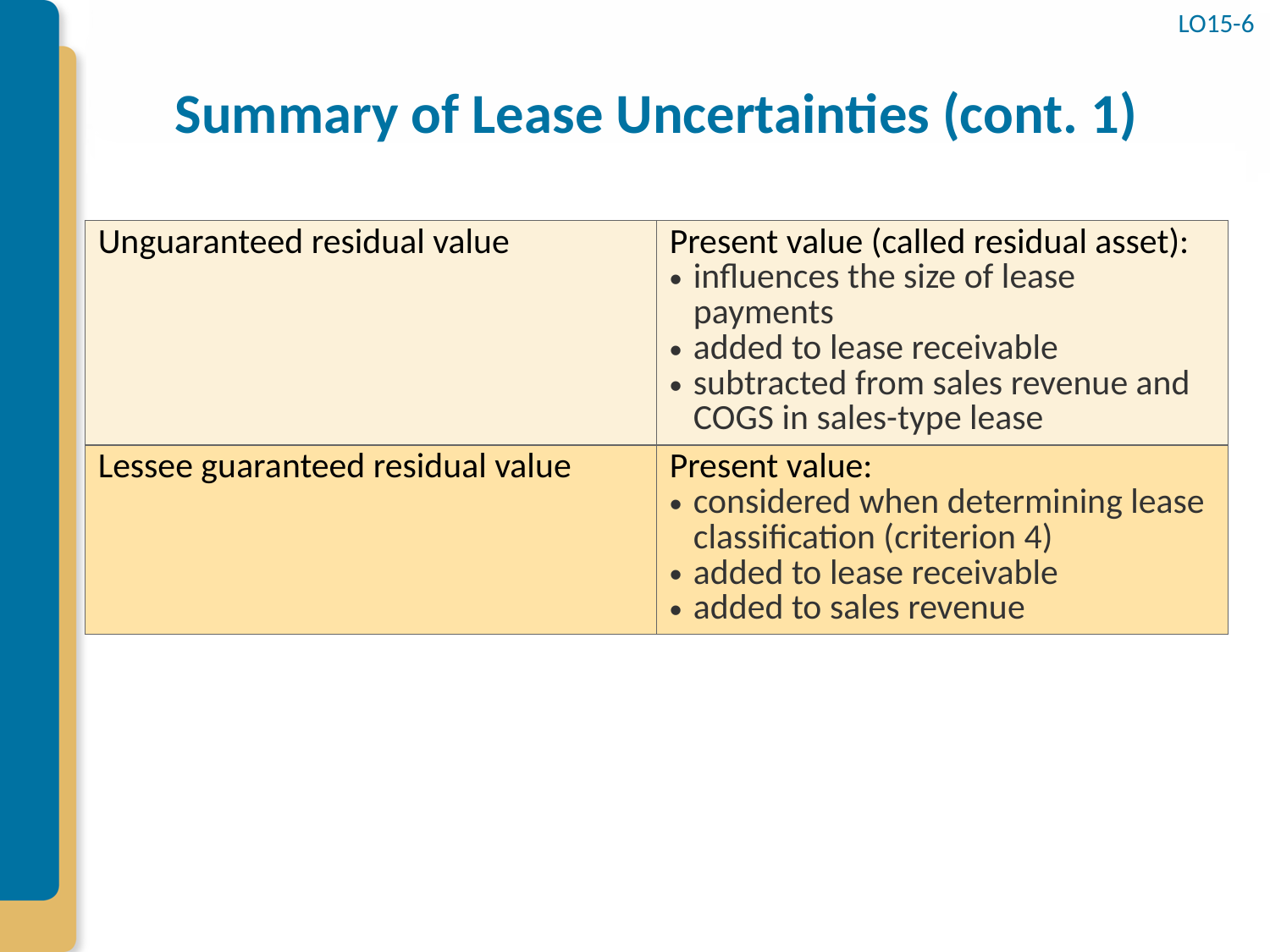

LO15-6
# Summary of Lease Uncertainties (cont. 1)
| Unguaranteed residual value | Present value (called residual asset): influences the size of lease payments added to lease receivable subtracted from sales revenue and COGS in sales-type lease |
| --- | --- |
| Lessee guaranteed residual value | Present value: considered when determining lease classification (criterion 4) added to lease receivable added to sales revenue |